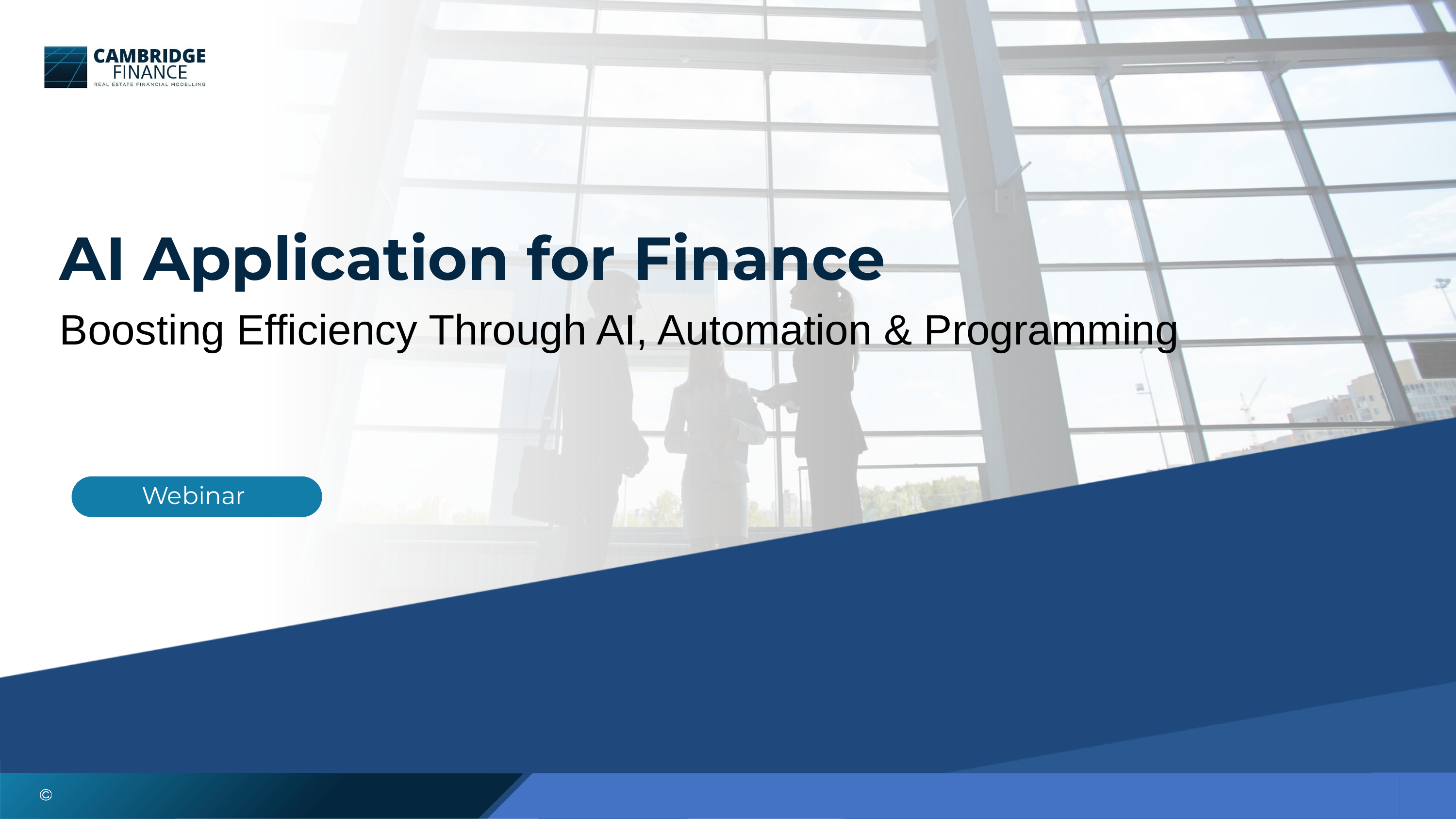

AI Application for Finance
Boosting Efficiency Through AI, Automation & Programming

Webinar